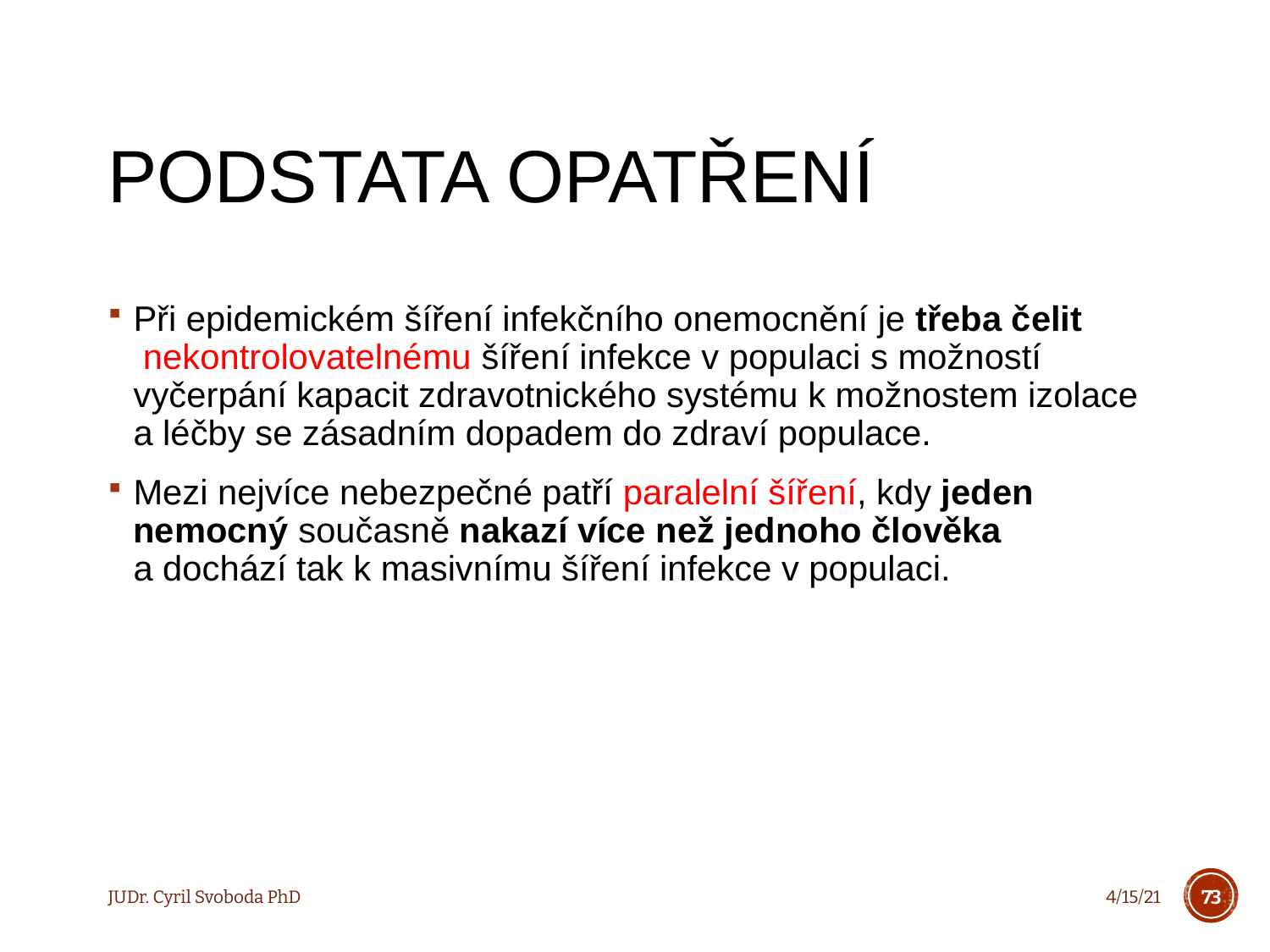

# Podstata opatření
Při epidemickém šíření infekčního onemocnění je třeba čelit   nekontrolovatelnému šíření infekce v populaci s možností vyčerpání kapacit zdravotnického systému k možnostem izolace a léčby se zásadním dopadem do zdraví populace.
Mezi nejvíce nebezpečné patří paralelní šíření, kdy jeden nemocný současně nakazí více než jednoho člověka a dochází tak k masivnímu šíření infekce v populaci.
JUDr. Cyril Svoboda PhD
4/15/21
73